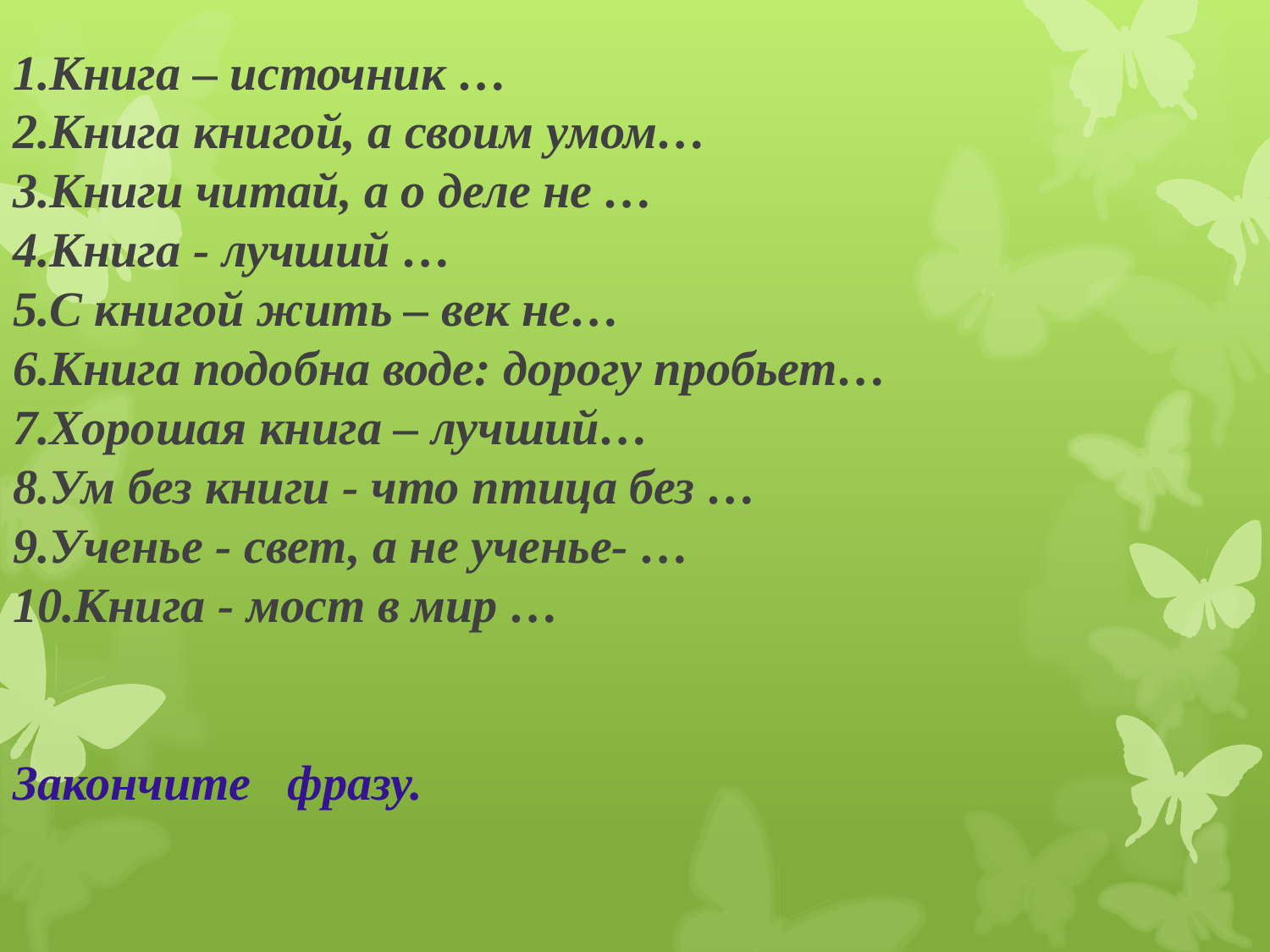

# 1.Книга – источник … 2.Книга книгой, а своим умом… 3.Книги читай, а о деле не … 4.Книга - лучший … 5.С книгой жить – век не… 6.Книга подобна воде: дорогу пробьет… 7.Хорошая книга – лучший… 8.Ум без книги - что птица без … 9.Ученье - свет, а не ученье- … 10.Книга - мост в мир … Закончите   фразу. Закончите фразу